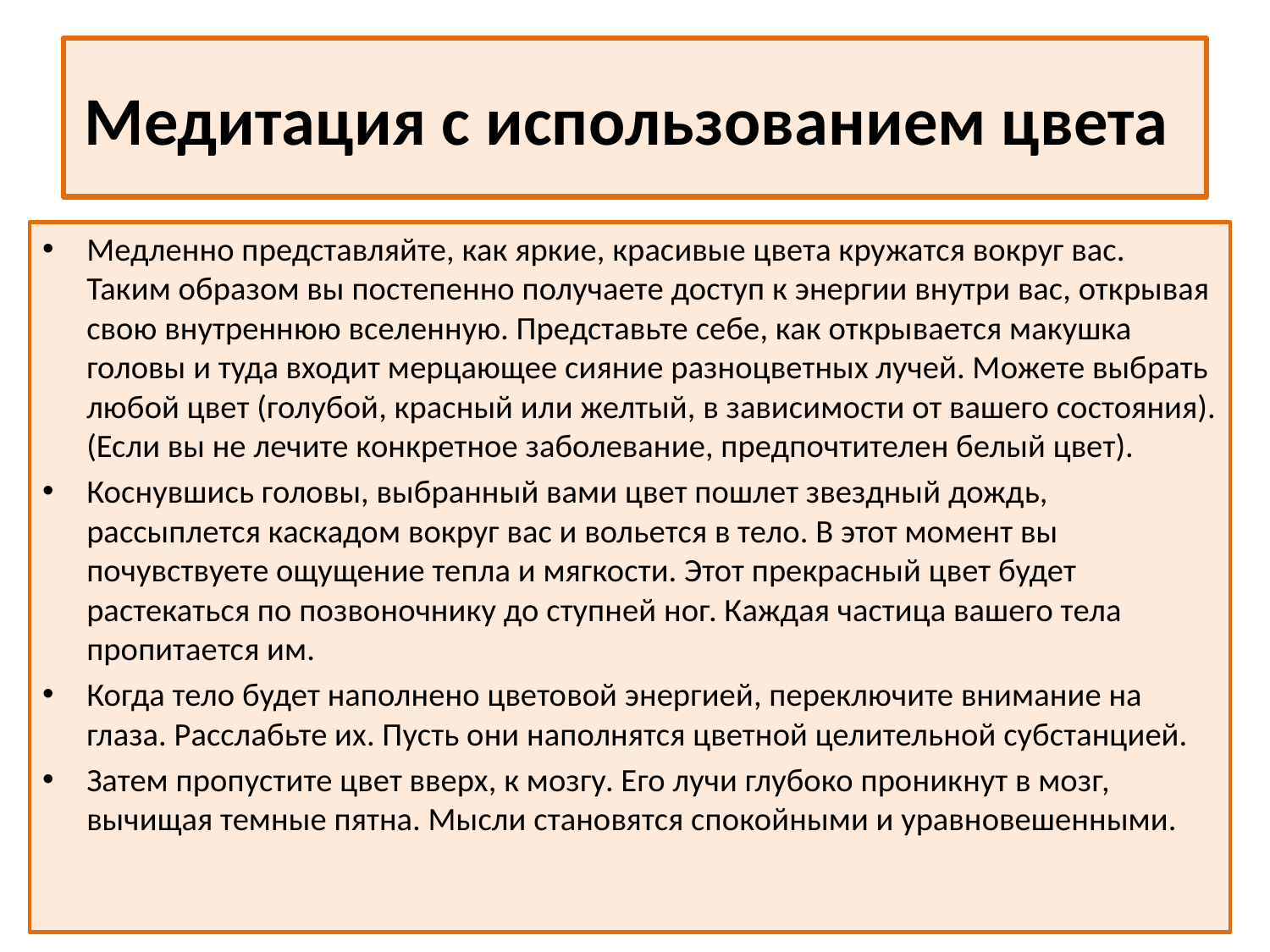

# Медитация с использованием цвета
Медленно представляйте, как яркие, красивые цвета кружатся вокруг вас. Таким образом вы постепенно получаете доступ к энергии внутри вас, открывая свою внутреннюю вселенную. Представьте себе, как открывается макушка головы и туда входит мерцающее сияние разноцветных лучей. Можете выбрать любой цвет (голубой, красный или желтый, в зависимости от вашего состояния). (Если вы не лечите конкретное заболевание, предпочтителен белый цвет).
Коснувшись головы, выбранный вами цвет пошлет звездный дождь, рассыплется каскадом вокруг вас и вольется в тело. В этот момент вы почувствуете ощущение тепла и мягкости. Этот прекрасный цвет будет растекаться по позвоночнику до ступней ног. Каждая частица вашего тела пропитается им.
Когда тело будет наполнено цветовой энергией, переключите внимание на глаза. Расслабьте их. Пусть они наполнятся цветной целительной субстанцией.
Затем пропустите цвет вверх, к мозгу. Его лучи глубоко проникнут в мозг, вычищая темные пятна. Мысли становятся спокойными и уравновешенными.